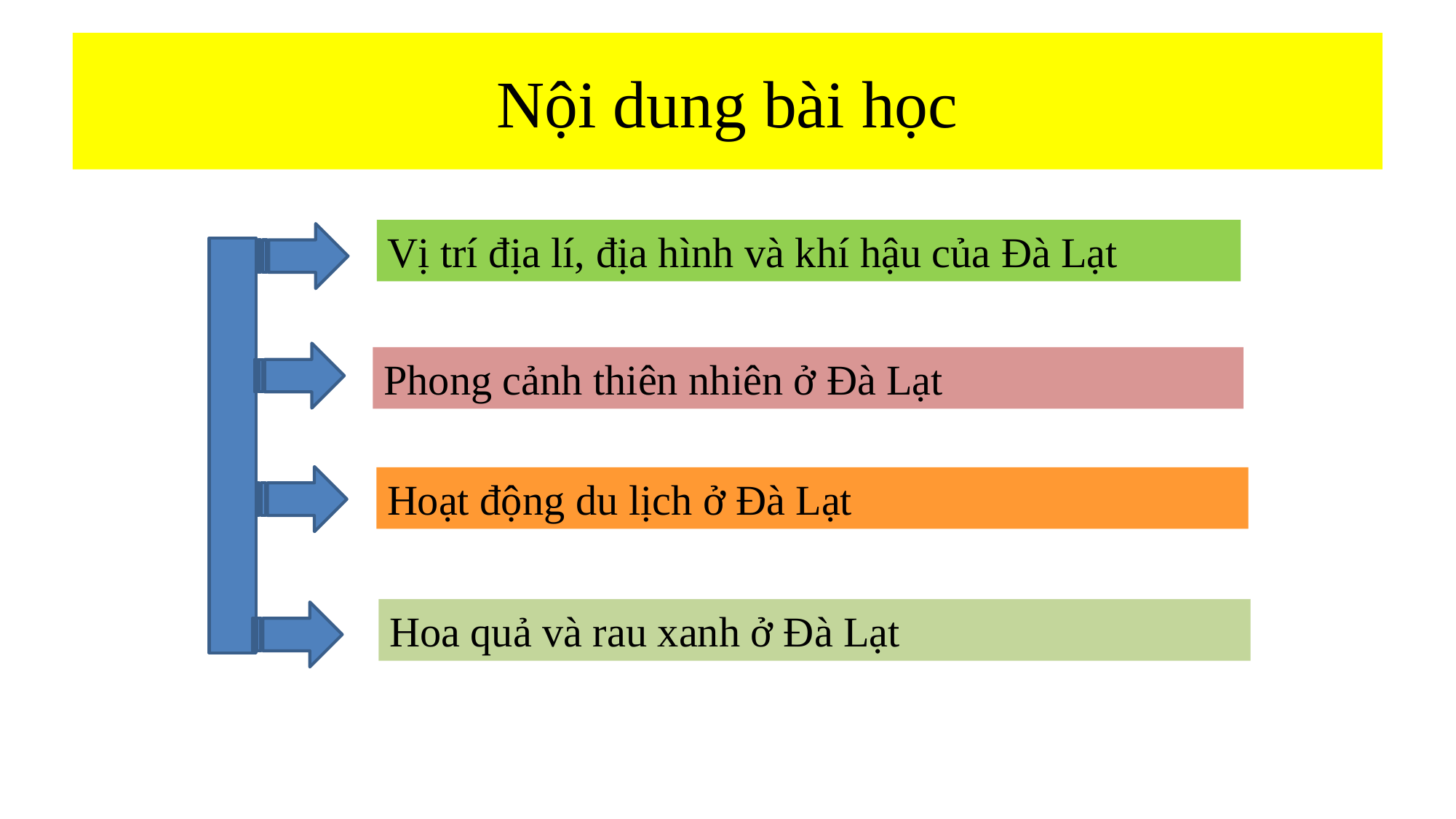

# Nội dung bài học
Vị trí địa lí, địa hình và khí hậu của Đà Lạt

Phong cảnh thiên nhiên ở Đà Lạt

Hoạt động du lịch ở Đà Lạt
Hoa quả và rau xanh ở Đà Lạt